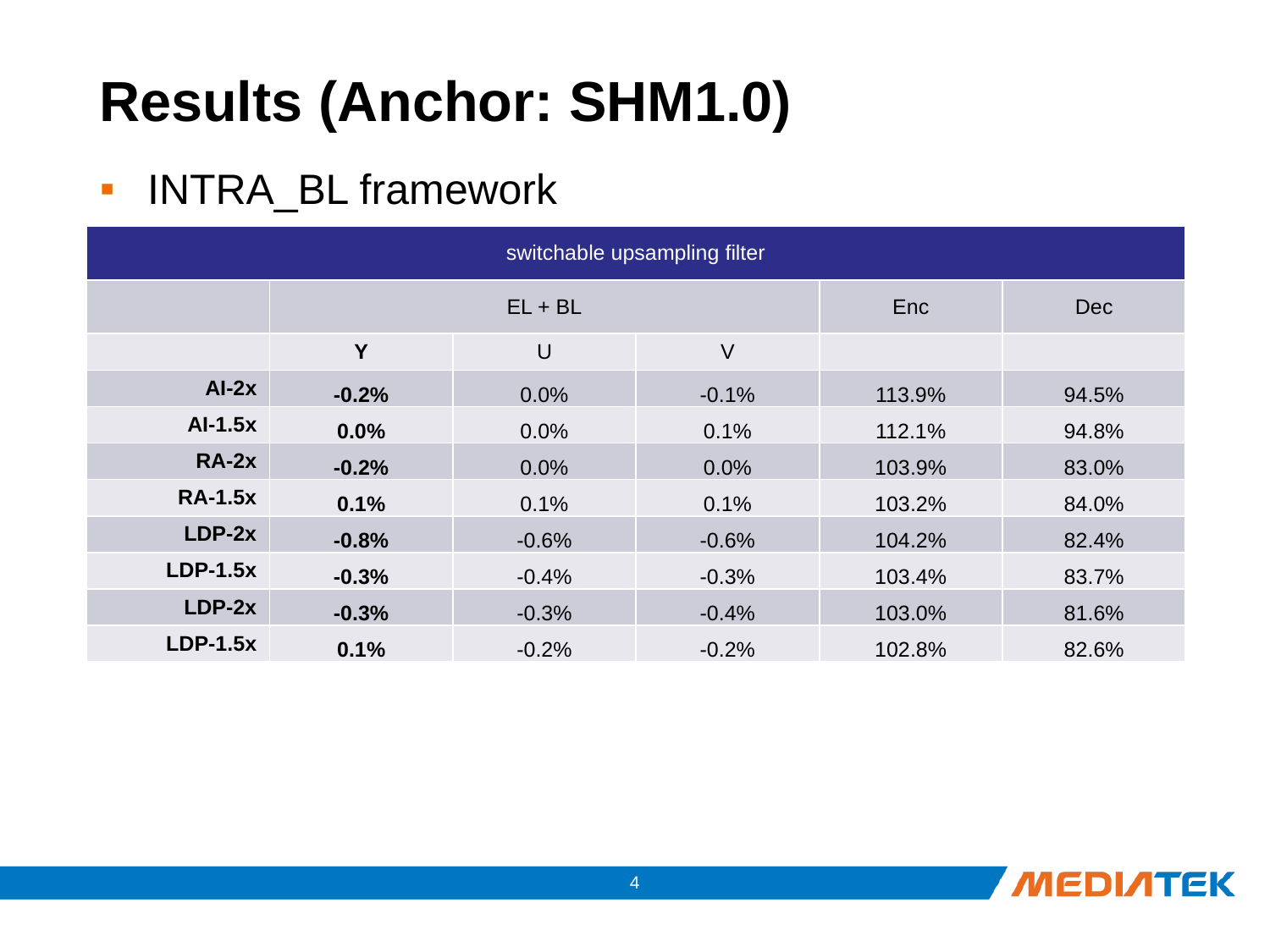

# Results (Anchor: SHM1.0)
INTRA_BL framework
| switchable upsampling filter |  |  |  |  |  |
| --- | --- | --- | --- | --- | --- |
|  | EL + BL |  |  | Enc | Dec |
|  | Y | U | V |  |  |
| AI-2x | -0.2% | 0.0% | -0.1% | 113.9% | 94.5% |
| AI-1.5x | 0.0% | 0.0% | 0.1% | 112.1% | 94.8% |
| RA-2x | -0.2% | 0.0% | 0.0% | 103.9% | 83.0% |
| RA-1.5x | 0.1% | 0.1% | 0.1% | 103.2% | 84.0% |
| LDP-2x | -0.8% | -0.6% | -0.6% | 104.2% | 82.4% |
| LDP-1.5x | -0.3% | -0.4% | -0.3% | 103.4% | 83.7% |
| LDP-2x | -0.3% | -0.3% | -0.4% | 103.0% | 81.6% |
| LDP-1.5x | 0.1% | -0.2% | -0.2% | 102.8% | 82.6% |
4